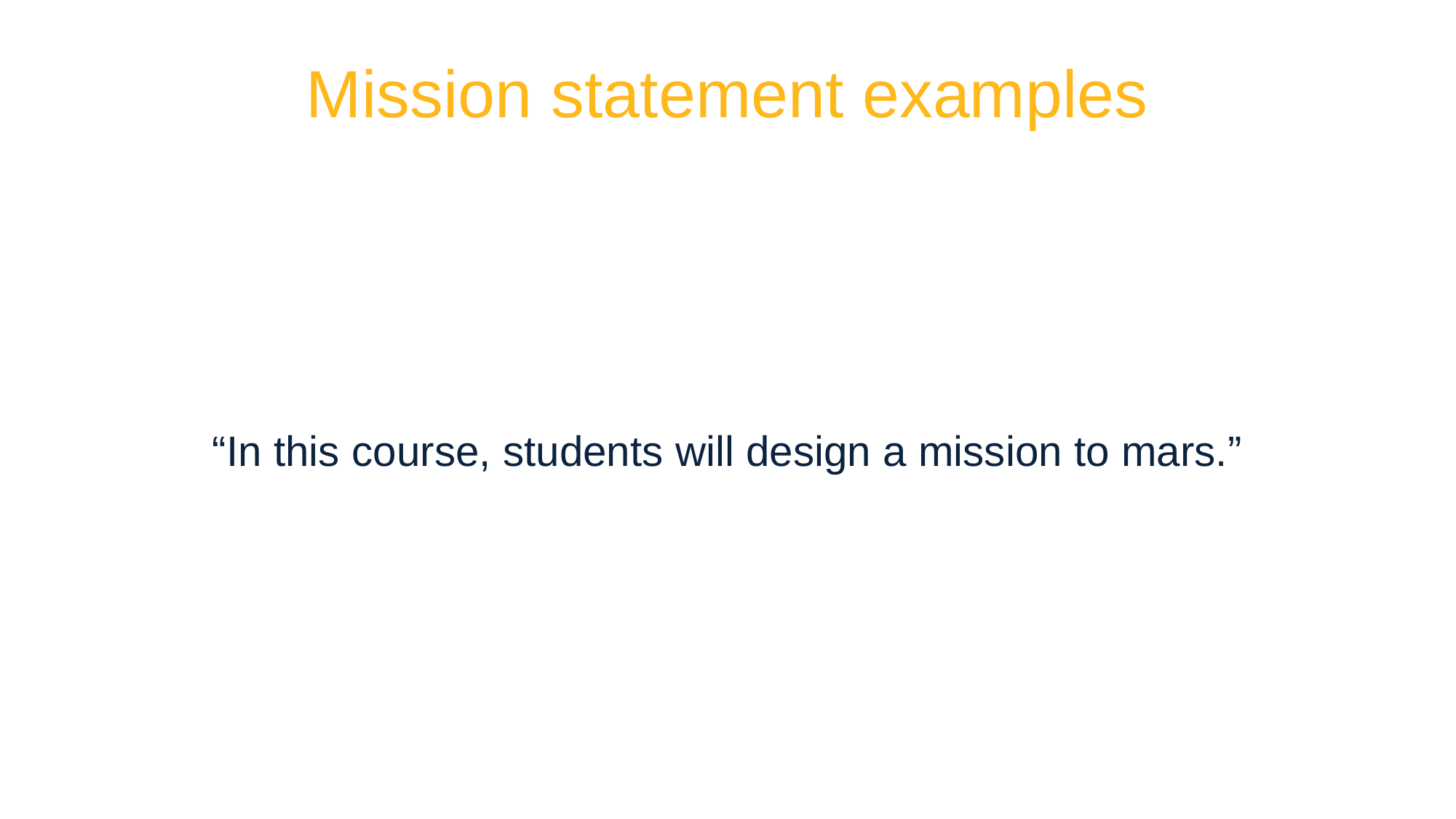

# Mission statement examples
“In this course, students will design a mission to mars.”